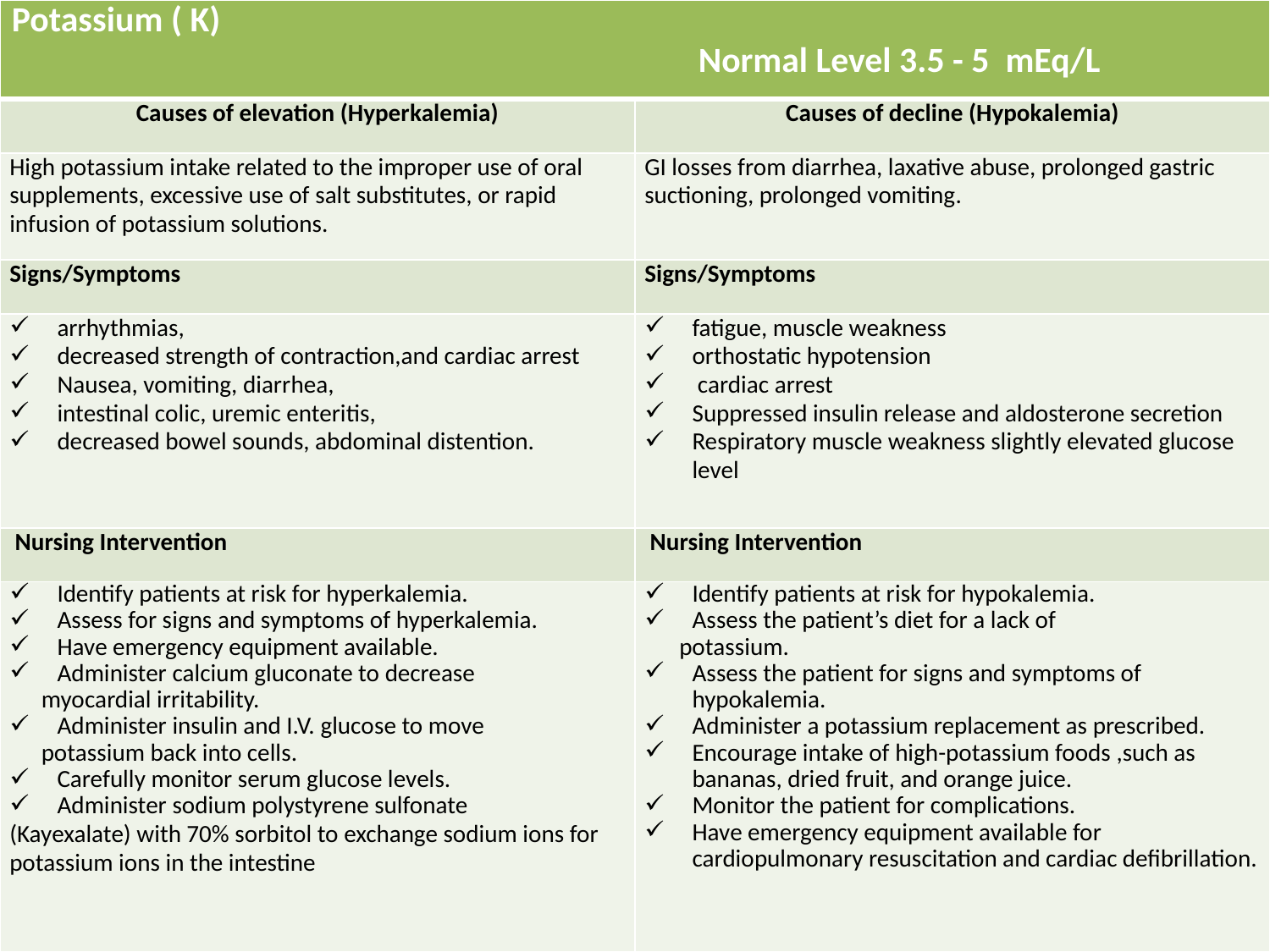

| Potassium ( K) Normal Level 3.5 - 5 mEq/L |  |
| --- | --- |
| Causes of elevation (Hyperkalemia) | Causes of decline (Hypokalemia) |
| High potassium intake related to the improper use of oral supplements, excessive use of salt substitutes, or rapid infusion of potassium solutions. | GI losses from diarrhea, laxative abuse, prolonged gastric suctioning, prolonged vomiting. |
| Signs/Symptoms | Signs/Symptoms |
| arrhythmias, decreased strength of contraction,and cardiac arrest Nausea, vomiting, diarrhea, intestinal colic, uremic enteritis, decreased bowel sounds, abdominal distention. | fatigue, muscle weakness orthostatic hypotension cardiac arrest Suppressed insulin release and aldosterone secretion Respiratory muscle weakness slightly elevated glucose level |
| Nursing Intervention | Nursing Intervention |
| Identify patients at risk for hyperkalemia. Assess for signs and symptoms of hyperkalemia. Have emergency equipment available. Administer calcium gluconate to decrease myocardial irritability. Administer insulin and I.V. glucose to move potassium back into cells. Carefully monitor serum glucose levels. Administer sodium polystyrene sulfonate (Kayexalate) with 70% sorbitol to exchange sodium ions for potassium ions in the intestine | Identify patients at risk for hypokalemia. Assess the patient’s diet for a lack of potassium. Assess the patient for signs and symptoms of hypokalemia. Administer a potassium replacement as prescribed. Encourage intake of high-potassium foods ,such as bananas, dried fruit, and orange juice. Monitor the patient for complications. Have emergency equipment available for cardiopulmonary resuscitation and cardiac defibrillation. |
#